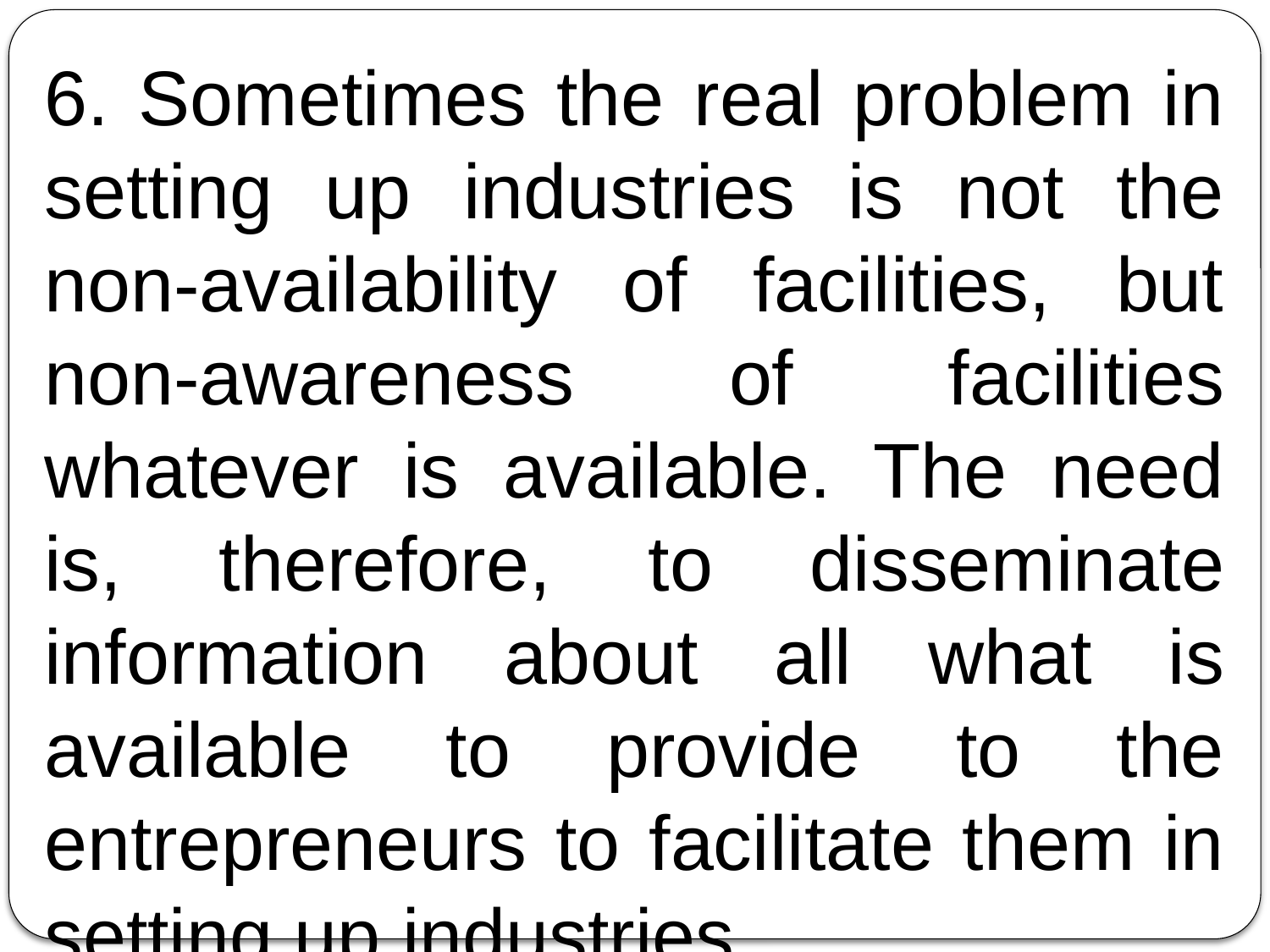

6. Sometimes the real problem in setting up industries is not the non-availability of facilities, but non-awareness of facilities whatever is available. The need is, therefore, to disseminate information about all what is available to provide to the entrepreneurs to facilitate them in setting up industries.